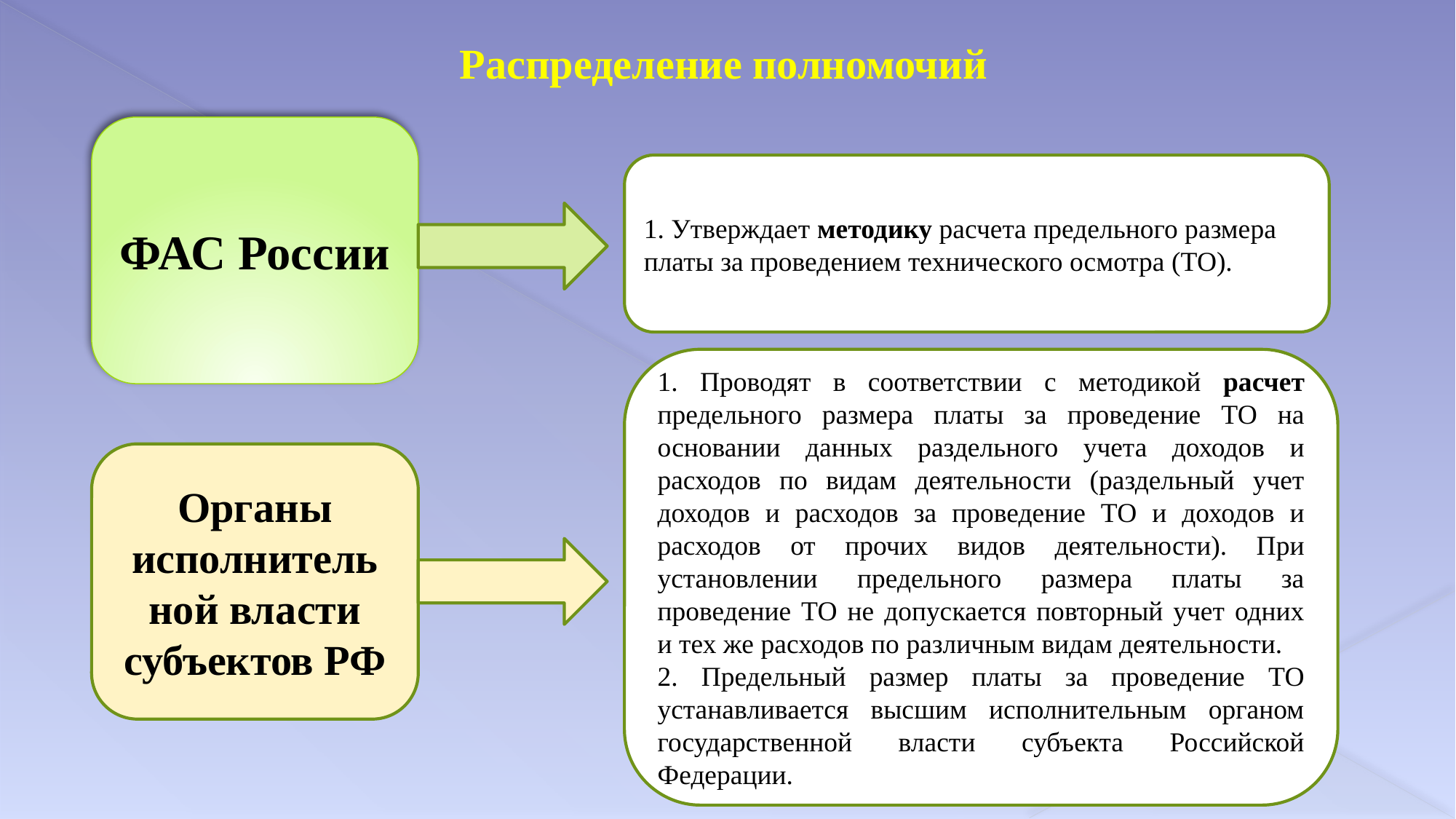

Распределение полномочий
ФАС России
1. Утверждает методику расчета предельного размера платы за проведением технического осмотра (ТО).

1. Проводят в соответствии с методикой расчет предельного размера платы за проведение ТО на основании данных раздельного учета доходов и расходов по видам деятельности (раздельный учет доходов и расходов за проведение ТО и доходов и расходов от прочих видов деятельности). При установлении предельного размера платы за проведение ТО не допускается повторный учет одних и тех же расходов по различным видам деятельности.
2. Предельный размер платы за проведение ТО устанавливается высшим исполнительным органом государственной власти субъекта Российской Федерации.
Органы
исполнитель
ной власти
субъектов РФ